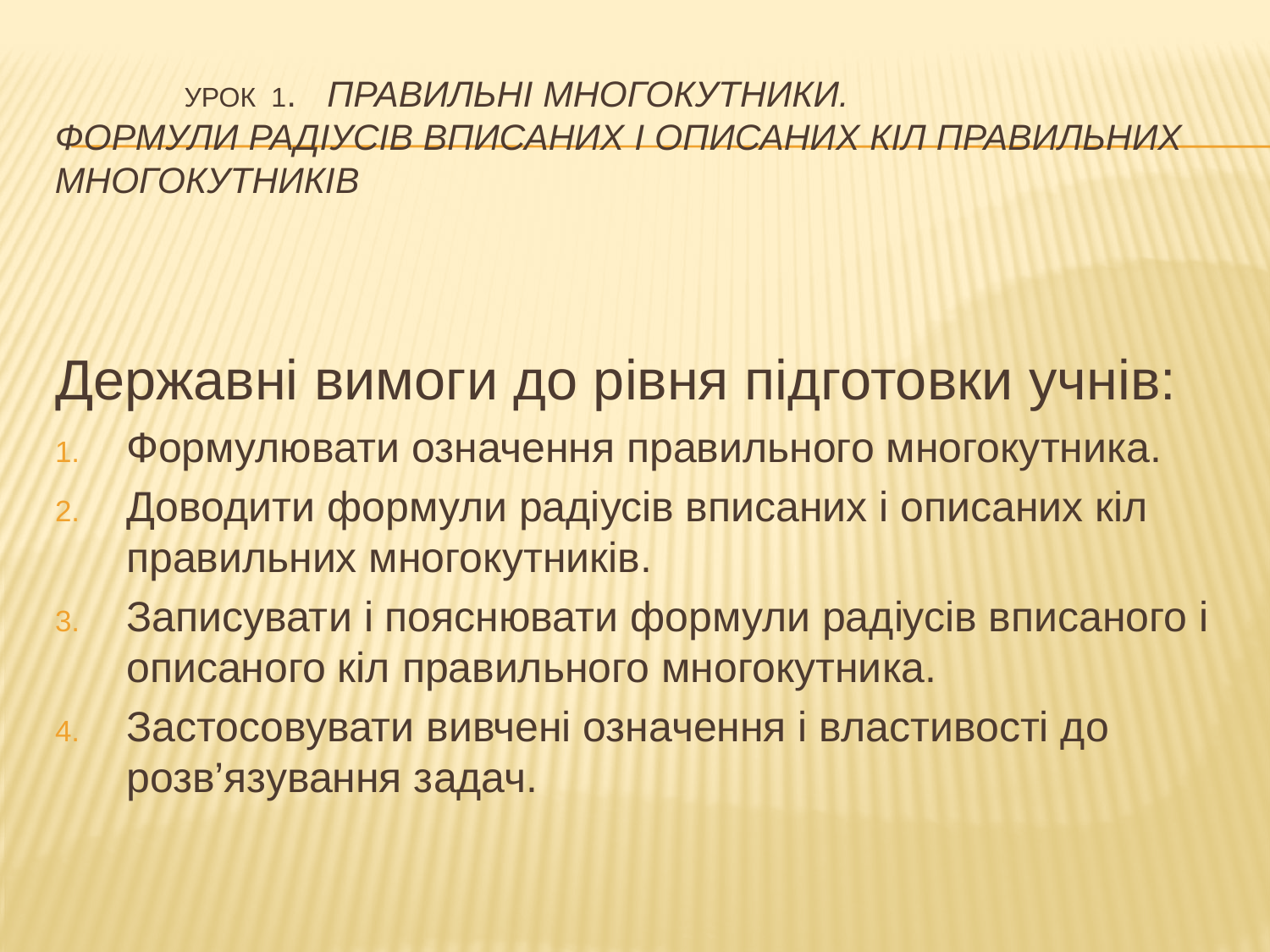

# Урок  1.   правильні многокутники. Формули радіусів вписаних і описаних кіл правильних многокутників
Державні вимоги до рівня підготовки учнів:
Формулювати означення правильного многокутника.
Доводити формули радіусів вписаних і описаних кіл правильних многокутників.
Записувати і пояснювати формули радіусів вписаного і описаного кіл правильного многокутника.
Застосовувати вивчені означення і властивості до розв’язування задач.